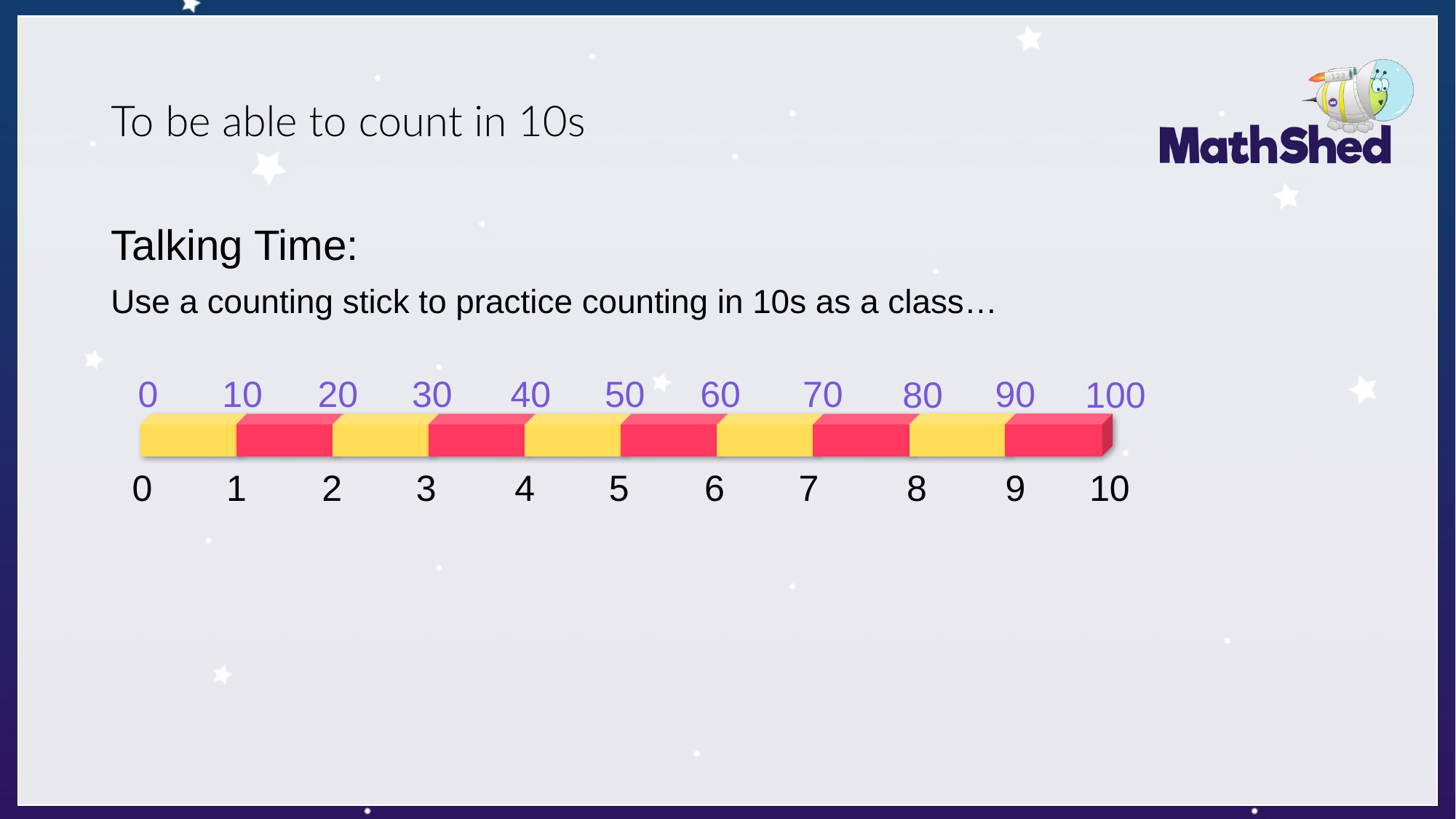

# To be able to count in 10s
Talking Time:
Use a counting stick to practice counting in 10s as a class…
90
0
10
20
30
40
50
60
70
80
100

0
1
2
3
4
5
6
7
8
9
10